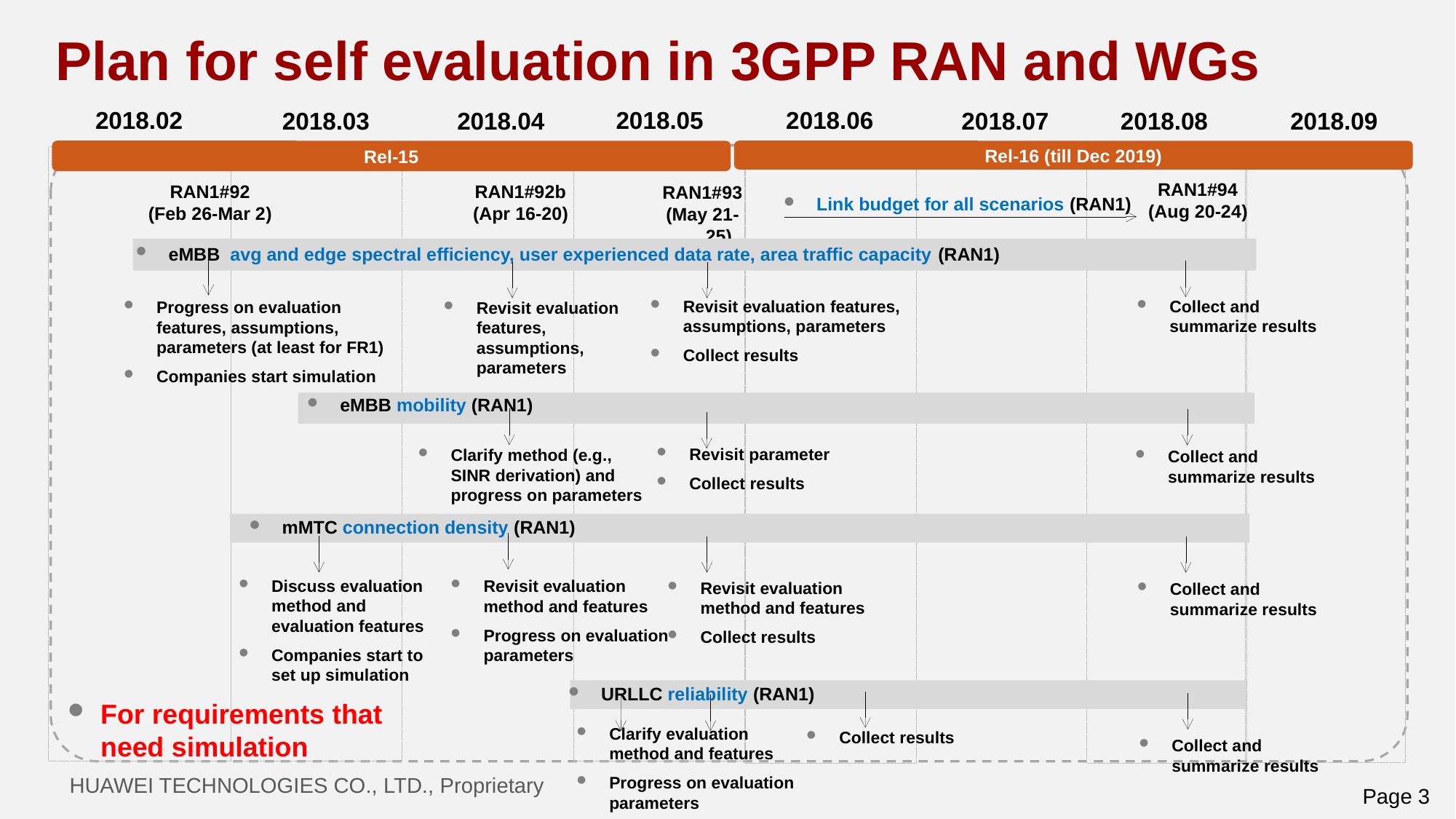

# Plan for self evaluation in 3GPP RAN and WGs
2018.02
2018.05
2018.06
2018.08
2018.09
2018.03
2018.04
2018.07
Rel-15
Rel-16 (till Dec 2019)

RAN1#94
(Aug 20-24)
RAN1#92
(Feb 26-Mar 2)
RAN1#92b
(Apr 16-20)
RAN1#93
(May 21-25)
Link budget for all scenarios (RAN1)
eMBB  avg and edge spectral efficiency, user experienced data rate, area traffic capacity (RAN1)

Collect and summarize results
Revisit evaluation features, assumptions, parameters
Collect results
Progress on evaluation features, assumptions, parameters (at least for FR1)
Companies start simulation
Revisit evaluation features, assumptions, parameters
eMBB mobility (RAN1)

Revisit parameter
Collect results
Clarify method (e.g., SINR derivation) and progress on parameters
Collect and summarize results
mMTC connection density (RAN1)

Discuss evaluation method and evaluation features
Companies start to set up simulation
Revisit evaluation method and features
Progress on evaluation parameters
Revisit evaluation method and features
Collect results
Collect and summarize results
URLLC reliability (RAN1)

For requirements that need simulation
Clarify evaluation method and features
Progress on evaluation parameters
Collect results
Collect and summarize results